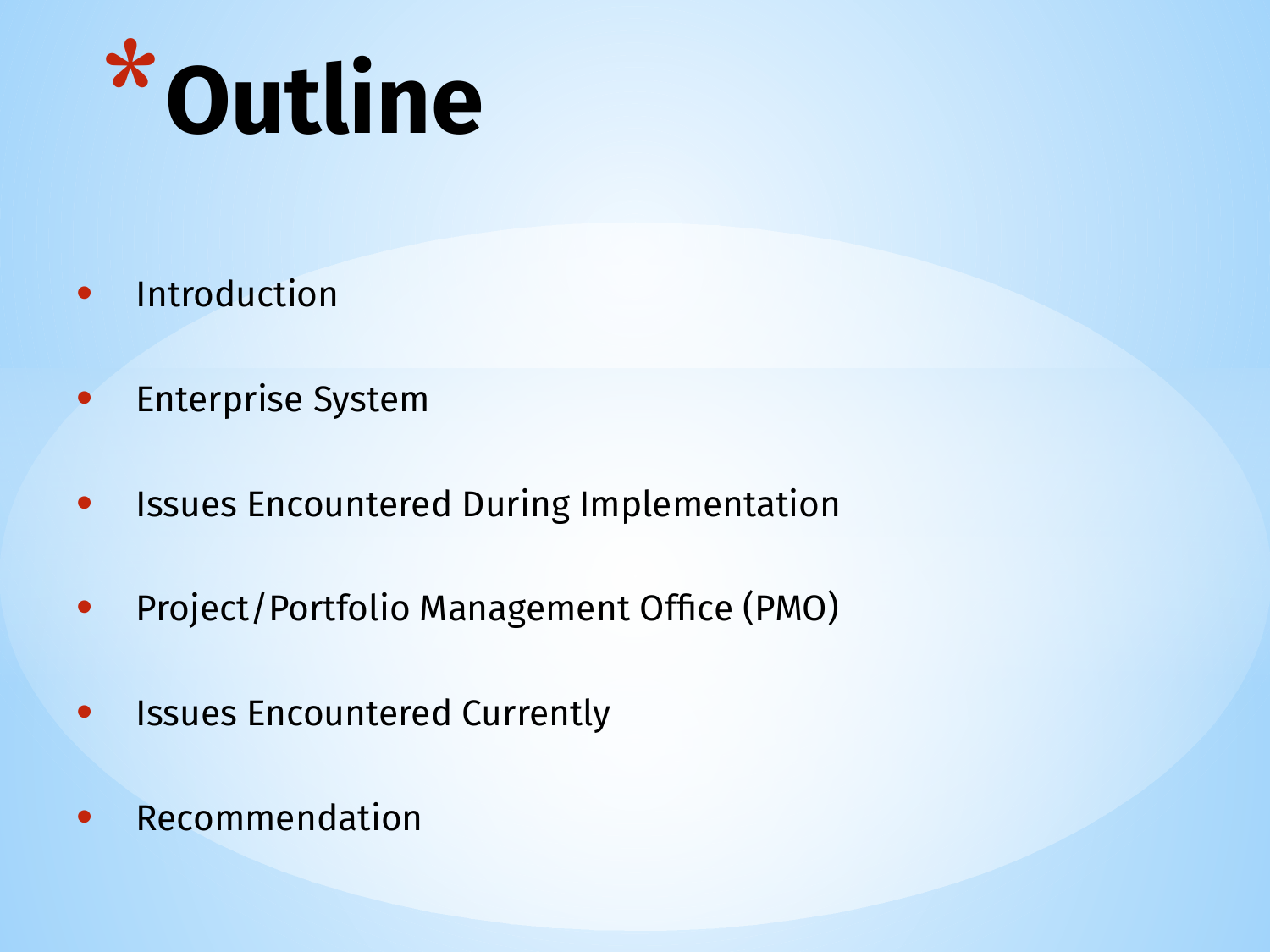

# Outline
Introduction

Enterprise System

Issues Encountered During Implementation

Project/Portfolio Management Office (PMO)

Issues Encountered Currently

Recommendation